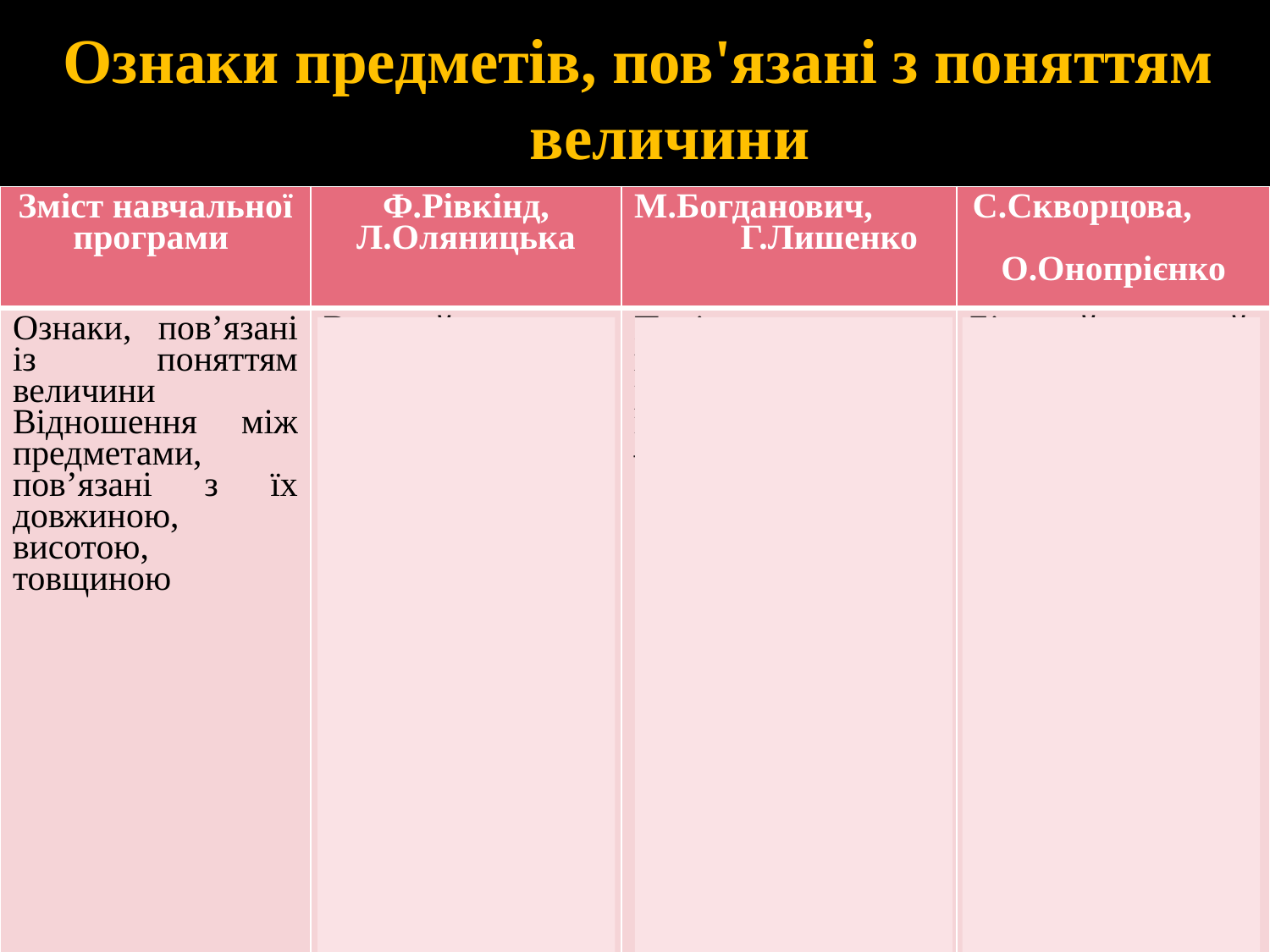

# Ознаки предметів, пов'язані з поняттям величини
| Зміст навчальної програми | Ф.Рівкінд, Л.Оляницька | М.Богданович, Г.Лишенко | С.Скворцова, О.Онопрієнко |
| --- | --- | --- | --- |
| Ознаки, пов’язані із поняттям величини Відношення між предметами, пов’язані з їх довжиною, висотою, товщиною | Високий. Низький. | Порівняння предметів за розміром: великий - малий; «найвищий — найнижчий». | Більший, менший. Довший-коротший. |